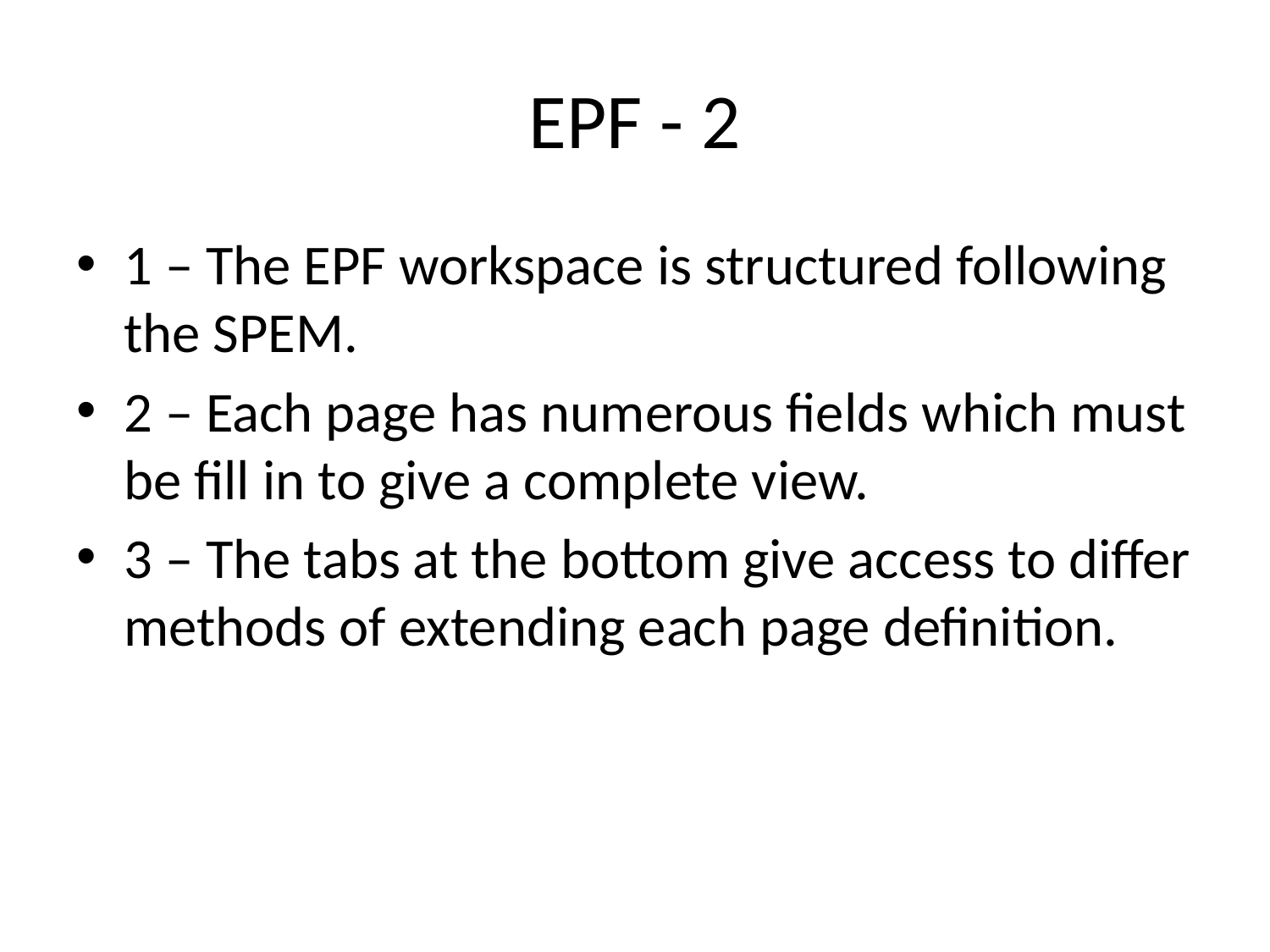

# EPF - 2
1 – The EPF workspace is structured following the SPEM.
2 – Each page has numerous fields which must be fill in to give a complete view.
3 – The tabs at the bottom give access to differ methods of extending each page definition.